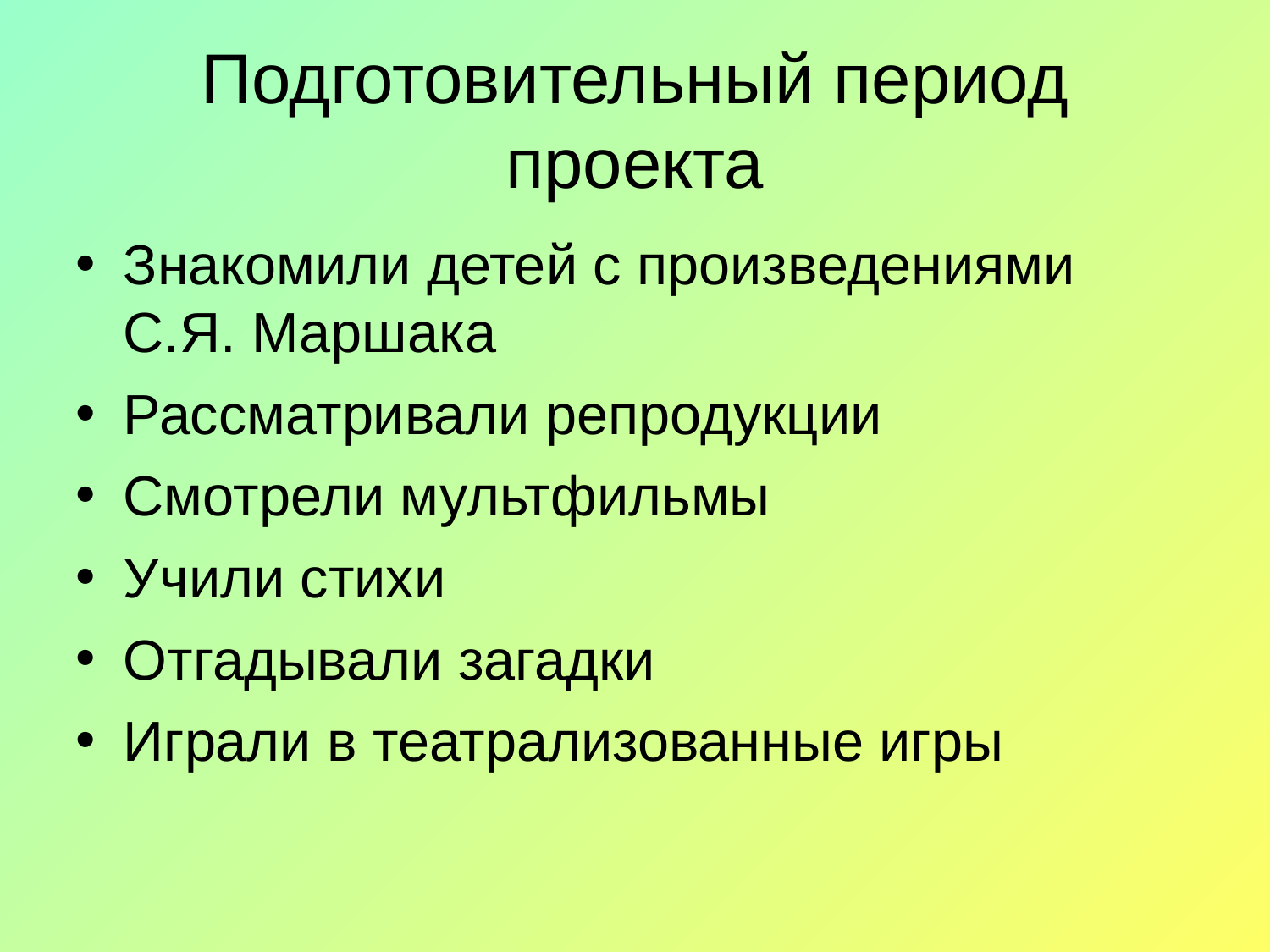

# Подготовительный период проекта
Знакомили детей с произведениями С.Я. Маршака
Рассматривали репродукции
Смотрели мультфильмы
Учили стихи
Отгадывали загадки
Играли в театрализованные игры